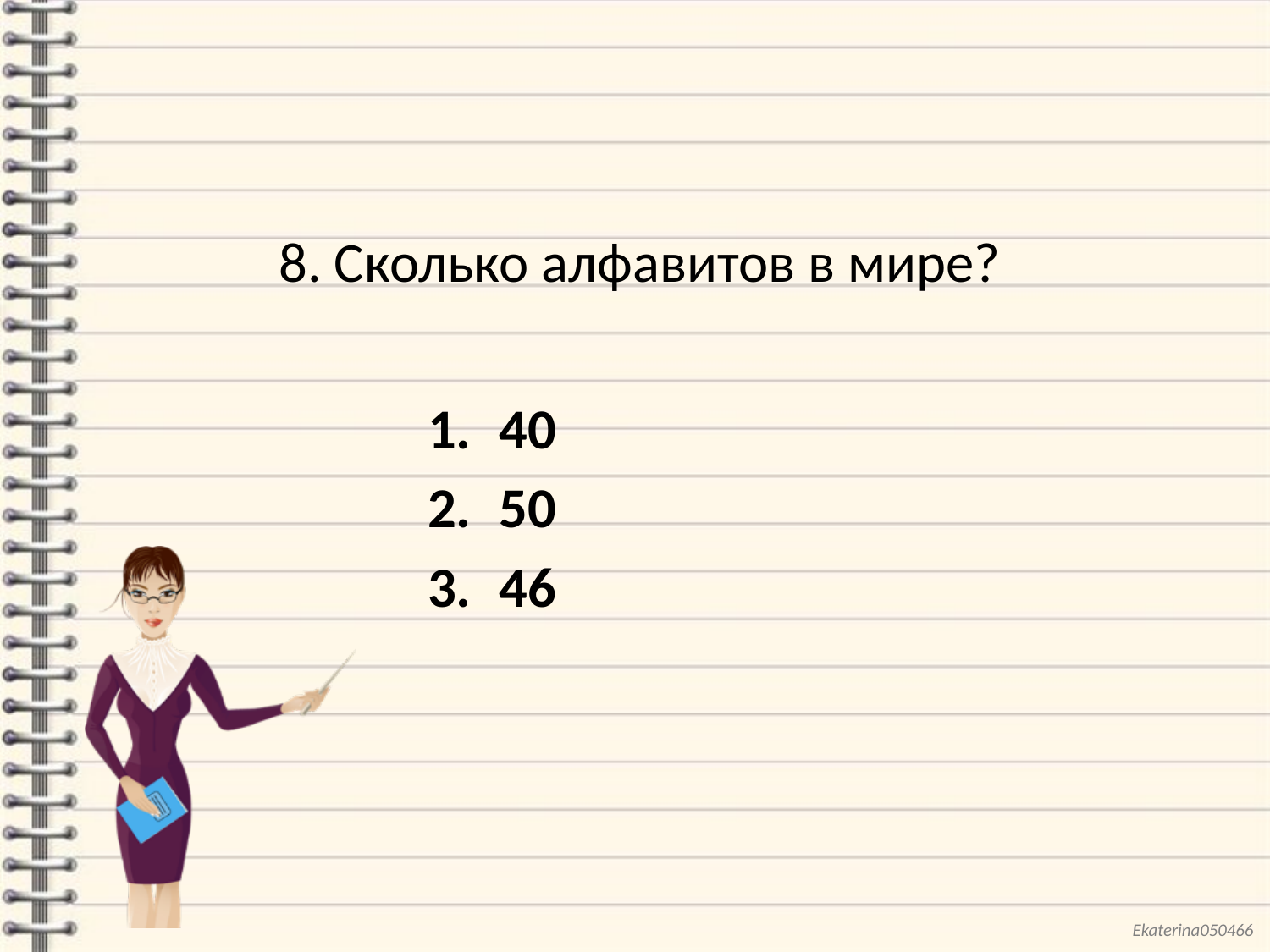

# 8. Сколько алфавитов в мире?
40
50
46